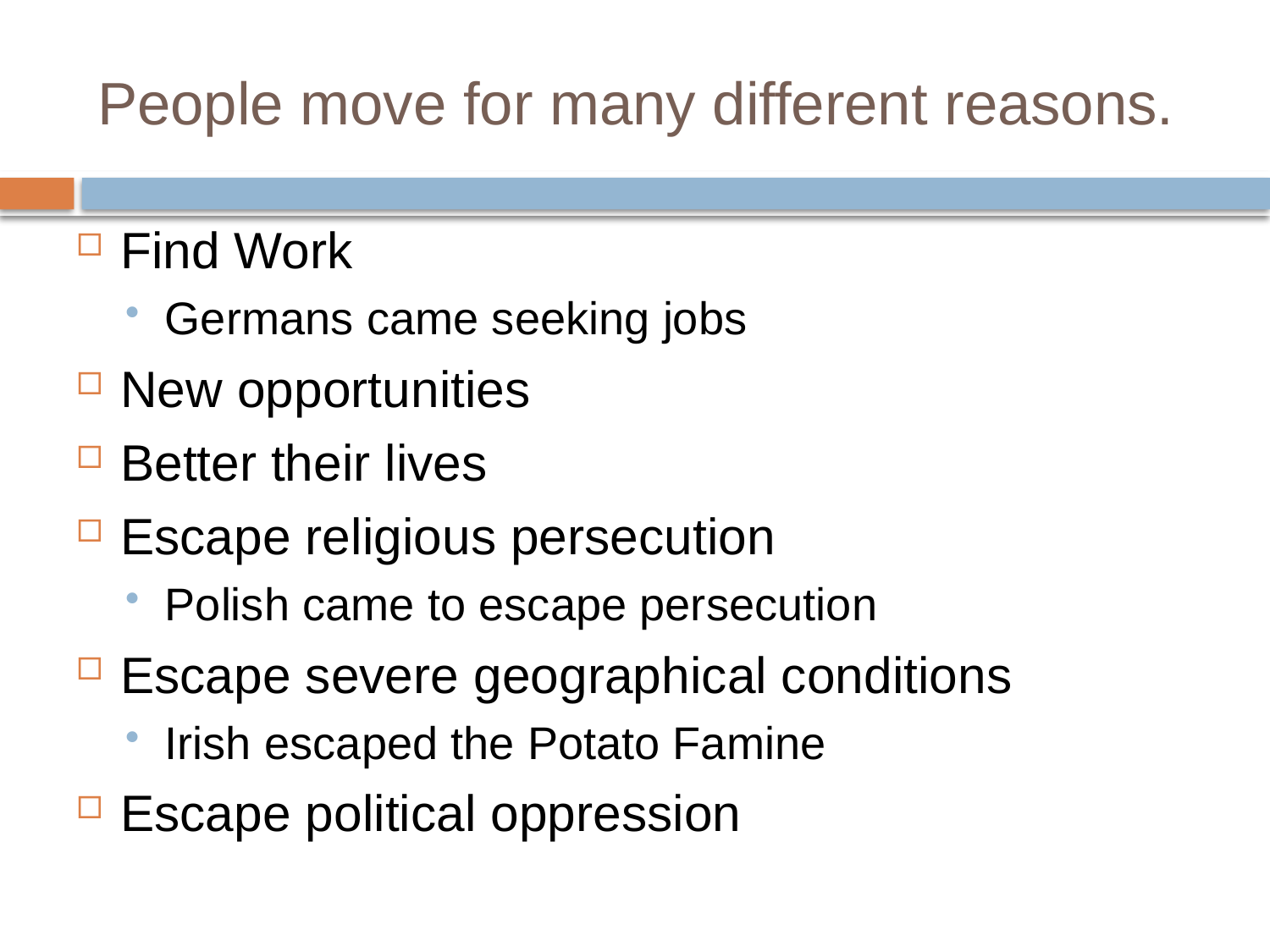

# People move for many different reasons.
Find Work
Germans came seeking jobs
New opportunities
Better their lives
Escape religious persecution
Polish came to escape persecution
Escape severe geographical conditions
Irish escaped the Potato Famine
Escape political oppression